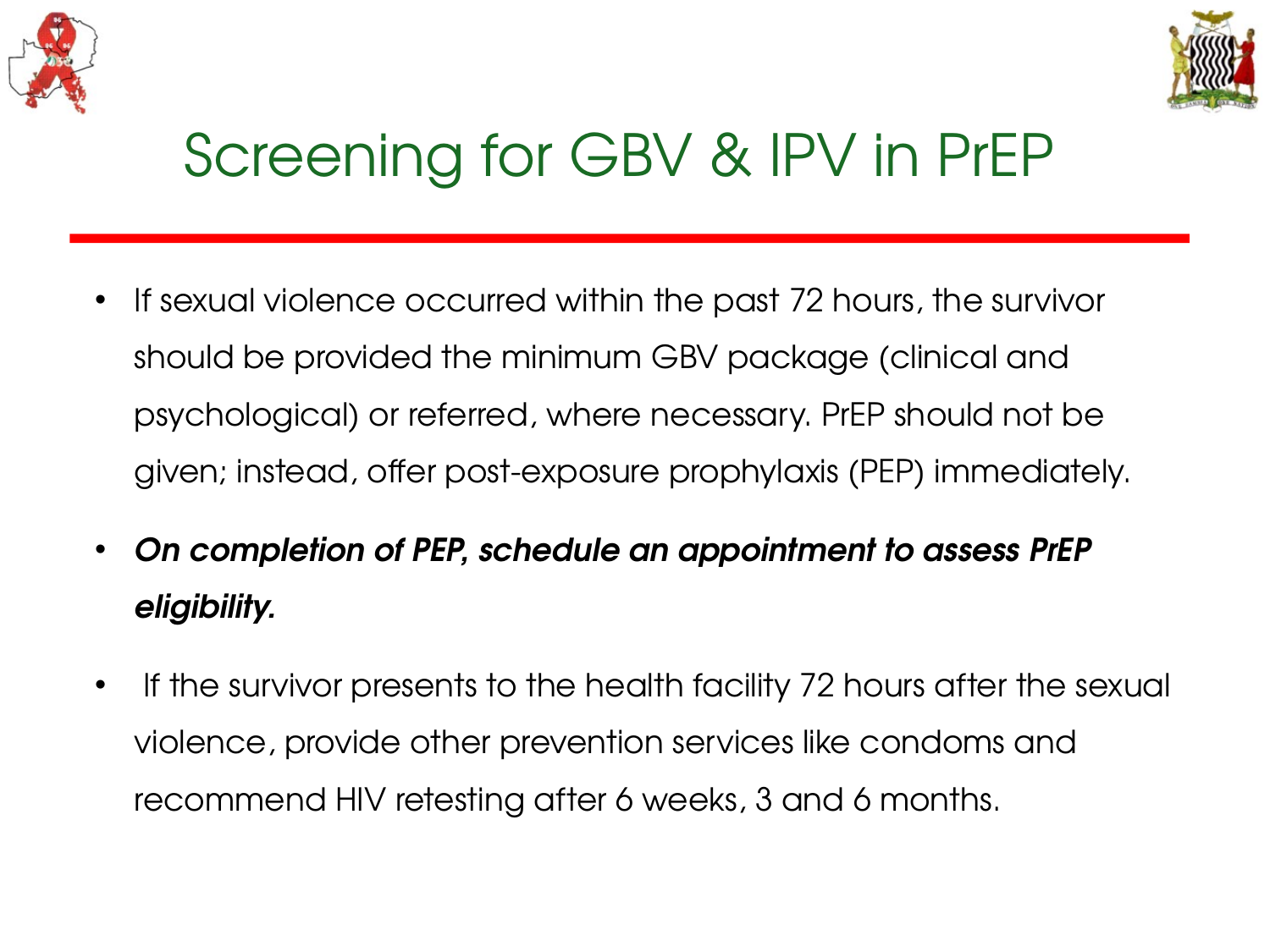

# Screening for GBV & IPV in PrEP
If sexual violence occurred within the past 72 hours, the survivor should be provided the minimum GBV package (clinical and psychological) or referred, where necessary. PrEP should not be given; instead, offer post-exposure prophylaxis (PEP) immediately.
On completion of PEP, schedule an appointment to assess PrEP eligibility.
 If the survivor presents to the health facility 72 hours after the sexual violence, provide other prevention services like condoms and recommend HIV retesting after 6 weeks, 3 and 6 months.